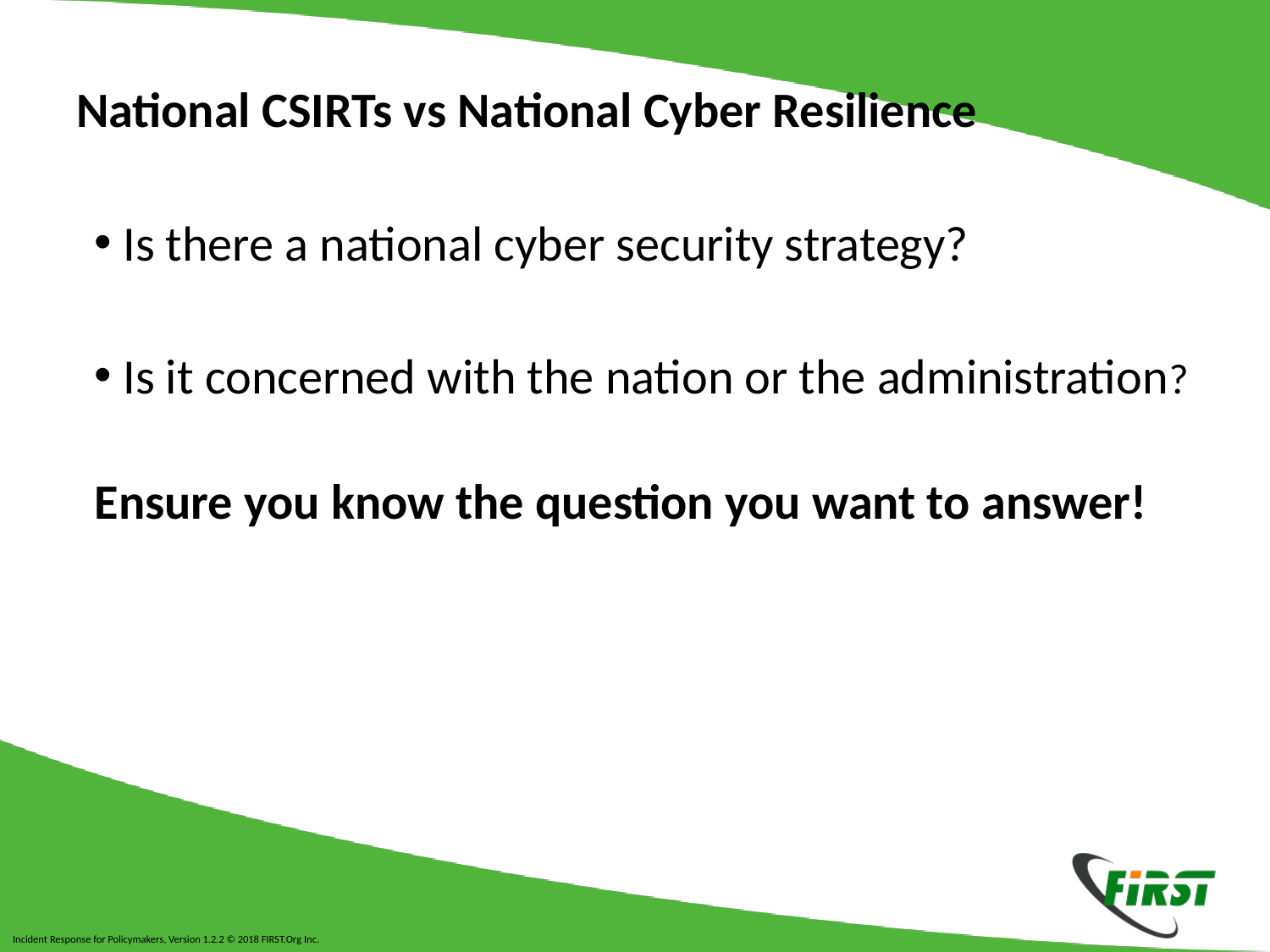

# National CSIRTs vs National Cyber Resilience
 Is there a national cyber security strategy?

 Is it concerned with the nation or the administration?

Ensure you know the question you want to answer!